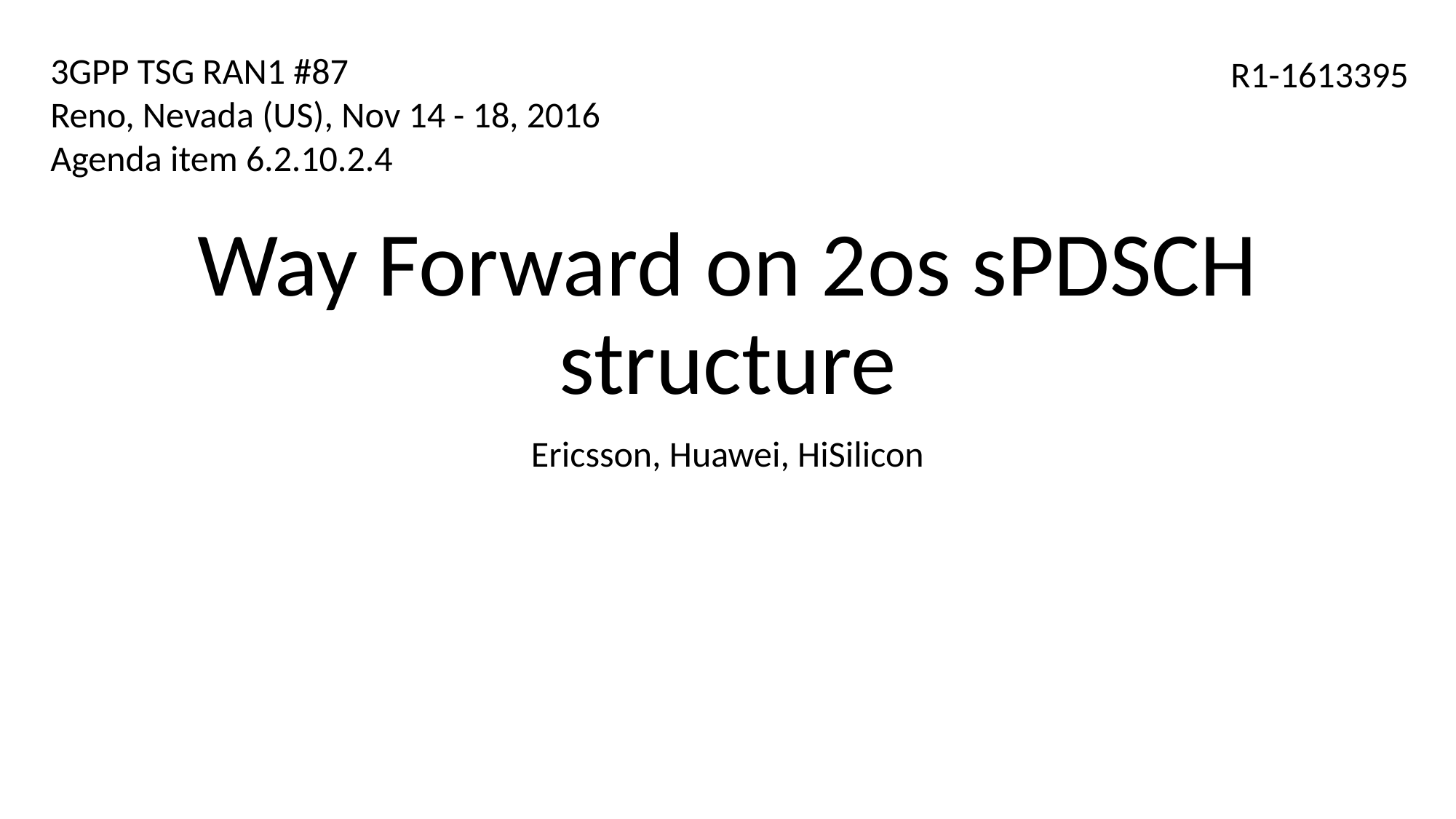

3GPP TSG RAN1 #87
Reno, Nevada (US), Nov 14 - 18, 2016
Agenda item 6.2.10.2.4
R1-1613395
# Way Forward on 2os sPDSCH structure
Ericsson, Huawei, HiSilicon